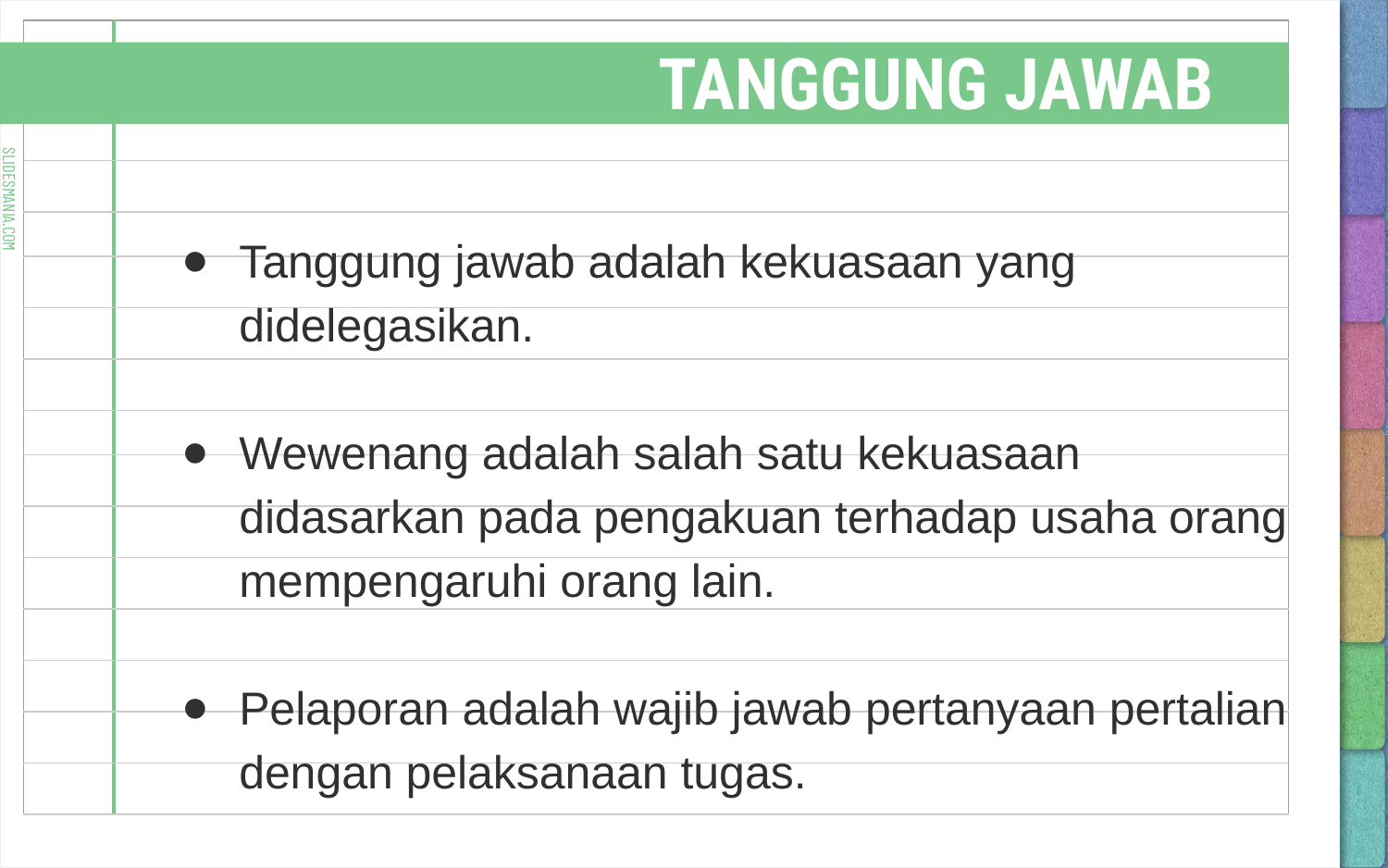

# TANGGUNG JAWAB
Tanggung jawab adalah kekuasaan yang didelegasikan.

Wewenang adalah salah satu kekuasaan didasarkan pada pengakuan terhadap usaha orang mempengaruhi orang lain.

Pelaporan adalah wajib jawab pertanyaan pertalian dengan pelaksanaan tugas.